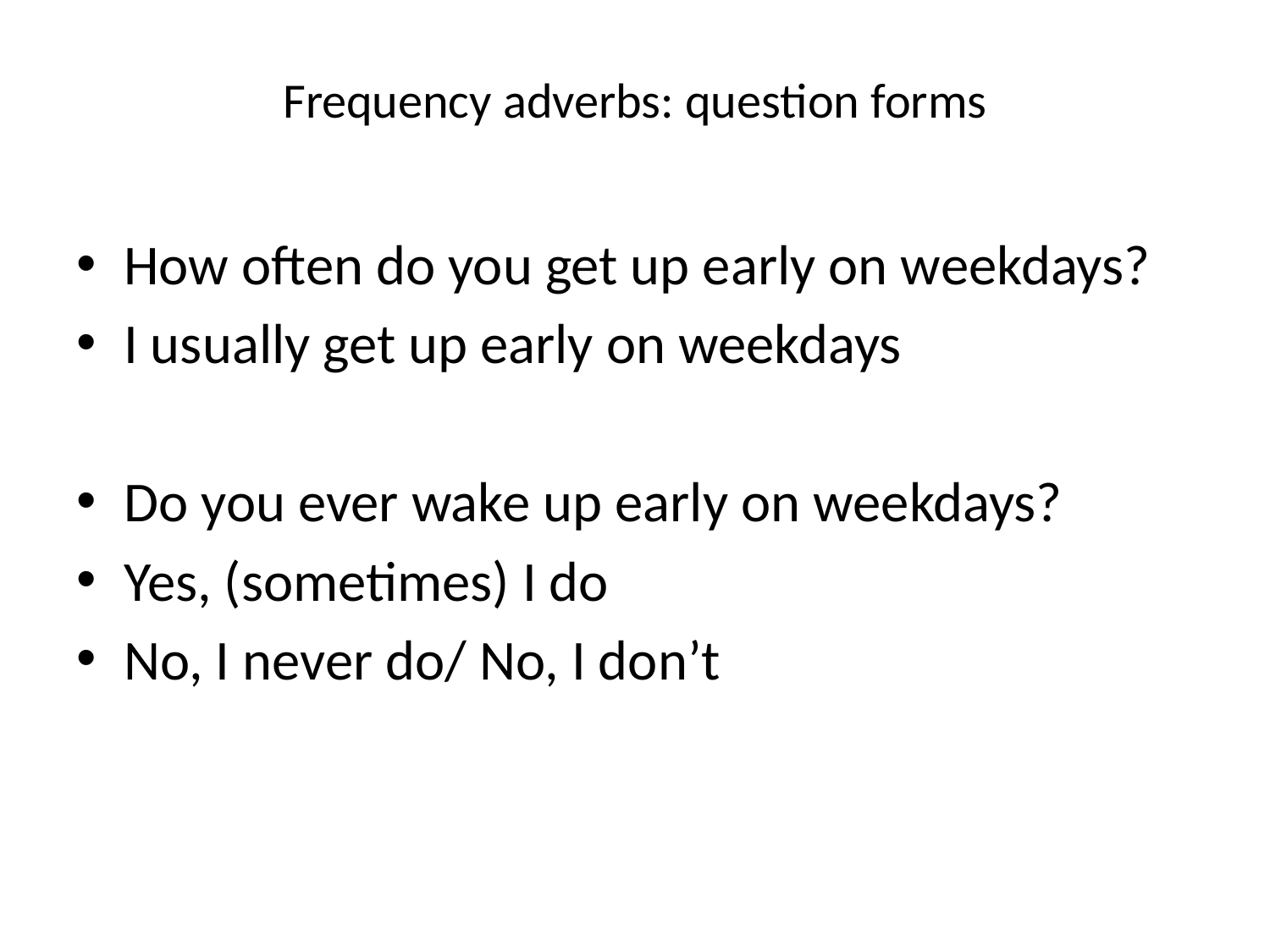

# Frequency adverbs: question forms
How often do you get up early on weekdays?
I usually get up early on weekdays

Do you ever wake up early on weekdays?
Yes, (sometimes) I do
No, I never do/ No, I don’t